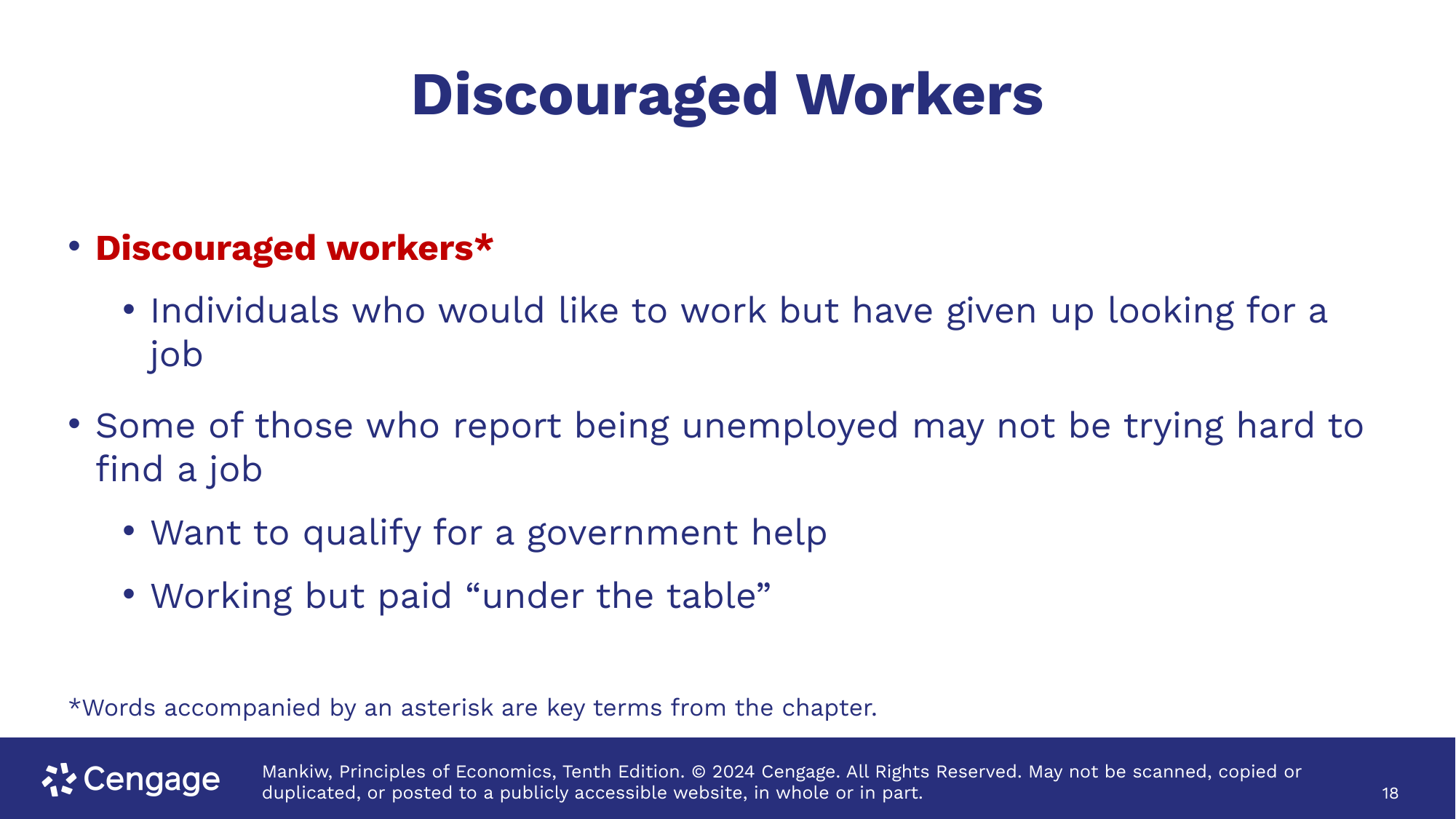

# Discouraged Workers
Discouraged workers*
Individuals who would like to work but have given up looking for a job
Some of those who report being unemployed may not be trying hard to find a job
Want to qualify for a government help
Working but paid “under the table”
*Words accompanied by an asterisk are key terms from the chapter.